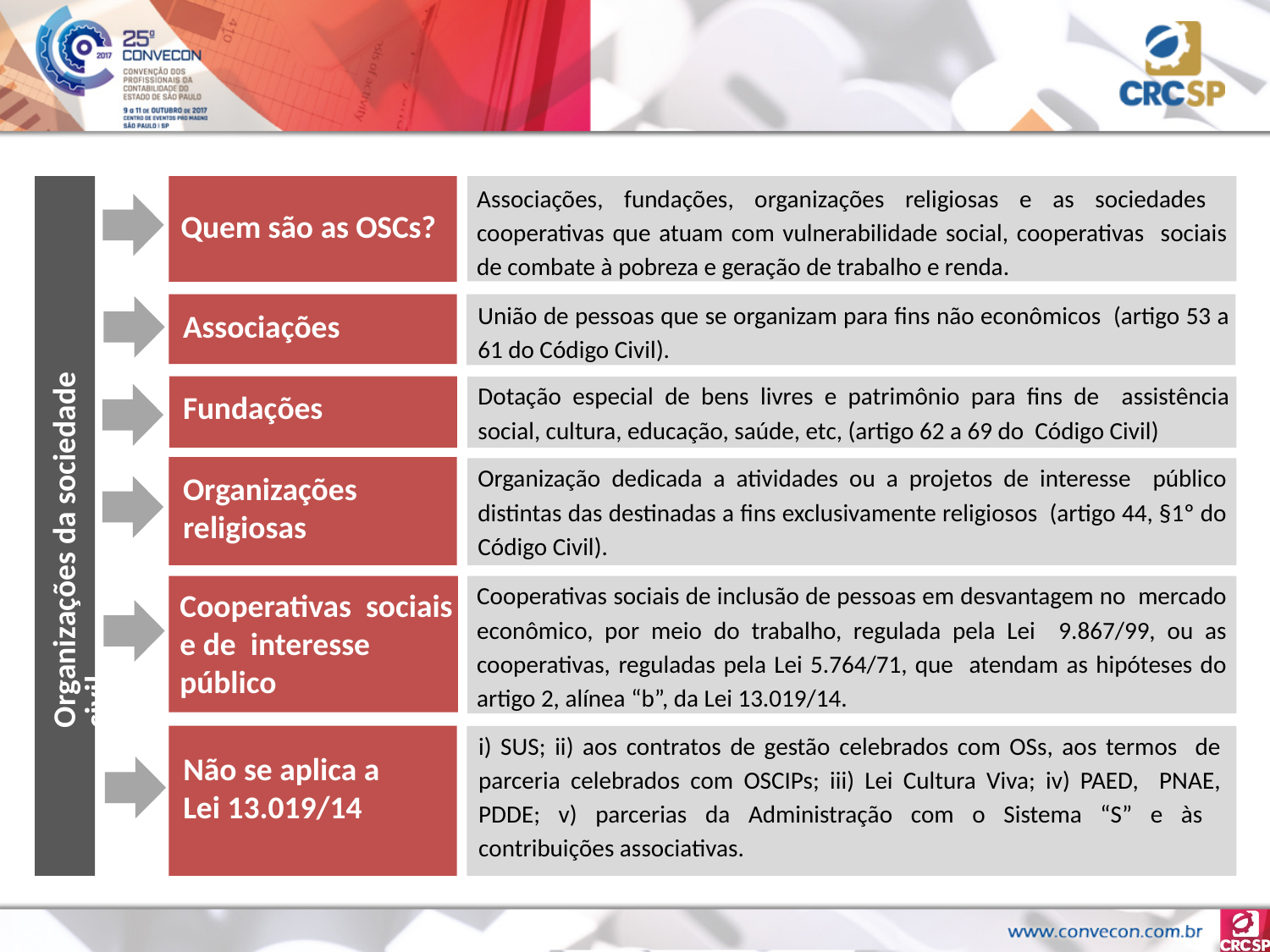

Associações, fundações, organizações religiosas e as sociedades  cooperativas que atuam com vulnerabilidade social, cooperativas  sociais de combate à pobreza e geração de trabalho e renda.

Quem são as OSCs?

União de pessoas que se organizam para fins não econômicos  (artigo 53 a 61 do Código Civil).

Associações
Organizações da sociedade civil

Dotação especial de bens livres e patrimônio para fins de  assistência social, cultura, educação, saúde, etc, (artigo 62 a 69 do  Código Civil)

Fundações

Organização dedicada a atividades ou a projetos de interesse  público distintas das destinadas a fins exclusivamente religiosos  (artigo 44, §1º do Código Civil).

Organizações  religiosas

Cooperativas sociais de inclusão de pessoas em desvantagem no  mercado econômico, por meio do trabalho, regulada pela Lei  9.867/99, ou as cooperativas, reguladas pela Lei 5.764/71, que  atendam as hipóteses do artigo 2, alínea “b”, da Lei 13.019/14.

Cooperativas  sociais e de  interesse público

i) SUS; ii) aos contratos de gestão celebrados com OSs, aos termos  de parceria celebrados com OSCIPs; iii) Lei Cultura Viva; iv) PAED,  PNAE, PDDE; v) parcerias da Administração com o Sistema “S” e às  contribuições associativas.

Não se aplica a  Lei 13.019/14